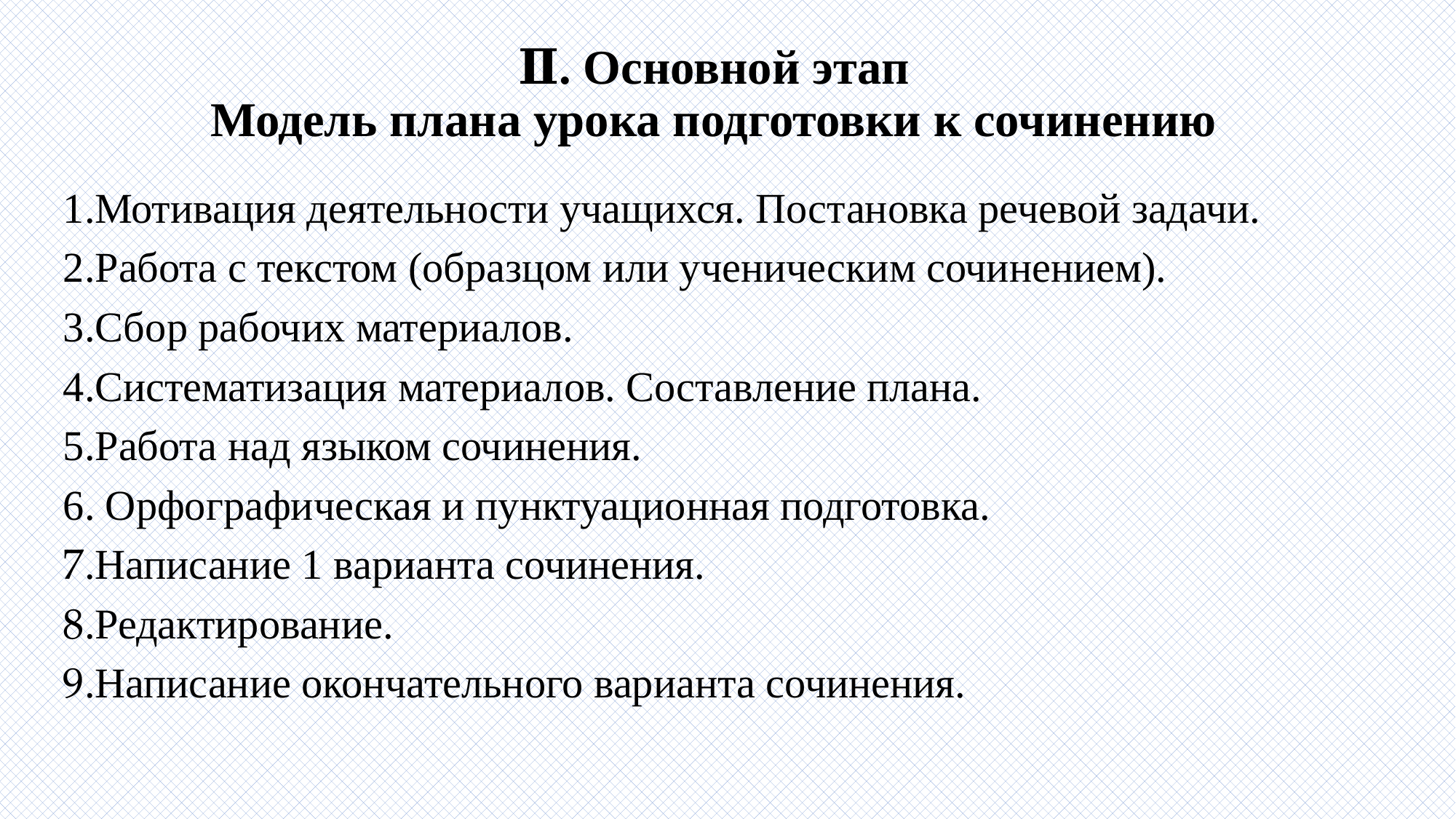

# Ⅱ. Основной этап Модель плана урока подготовки к сочинению
1.Мотивация деятельности учащихся. Постановка речевой задачи.
2.Работа с текстом (образцом или ученическим сочинением).
3.Сбор рабочих материалов.
4.Систематизация материалов. Составление плана.
5.Работа над языком сочинения.
6. Орфографическая и пунктуационная подготовка.
7.Написание 1 варианта сочинения.
8.Редактирование.
9.Написание окончательного варианта сочинения.